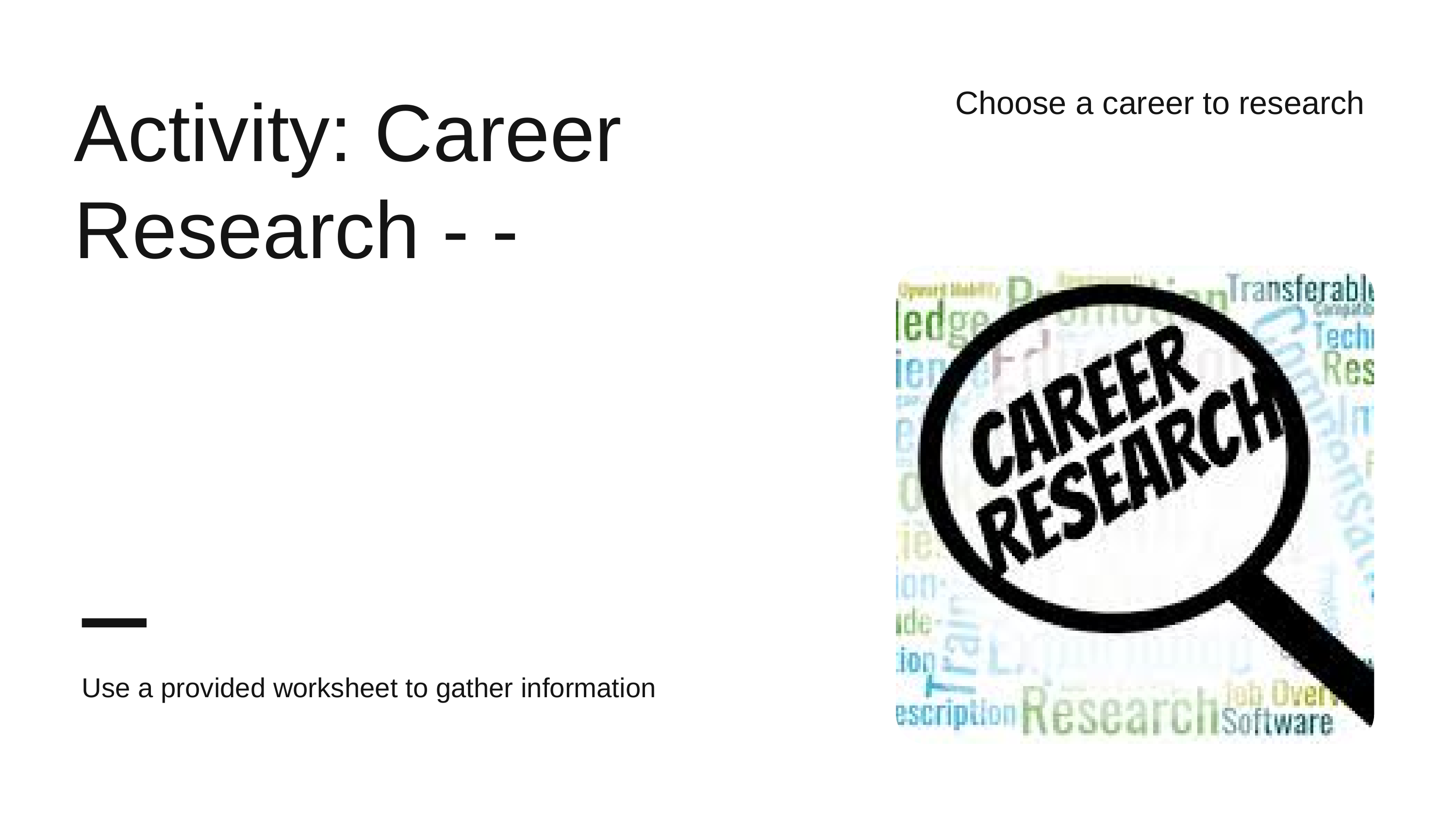

Choose a career to research
Activity: Career Research - -

Use a provided worksheet to gather information